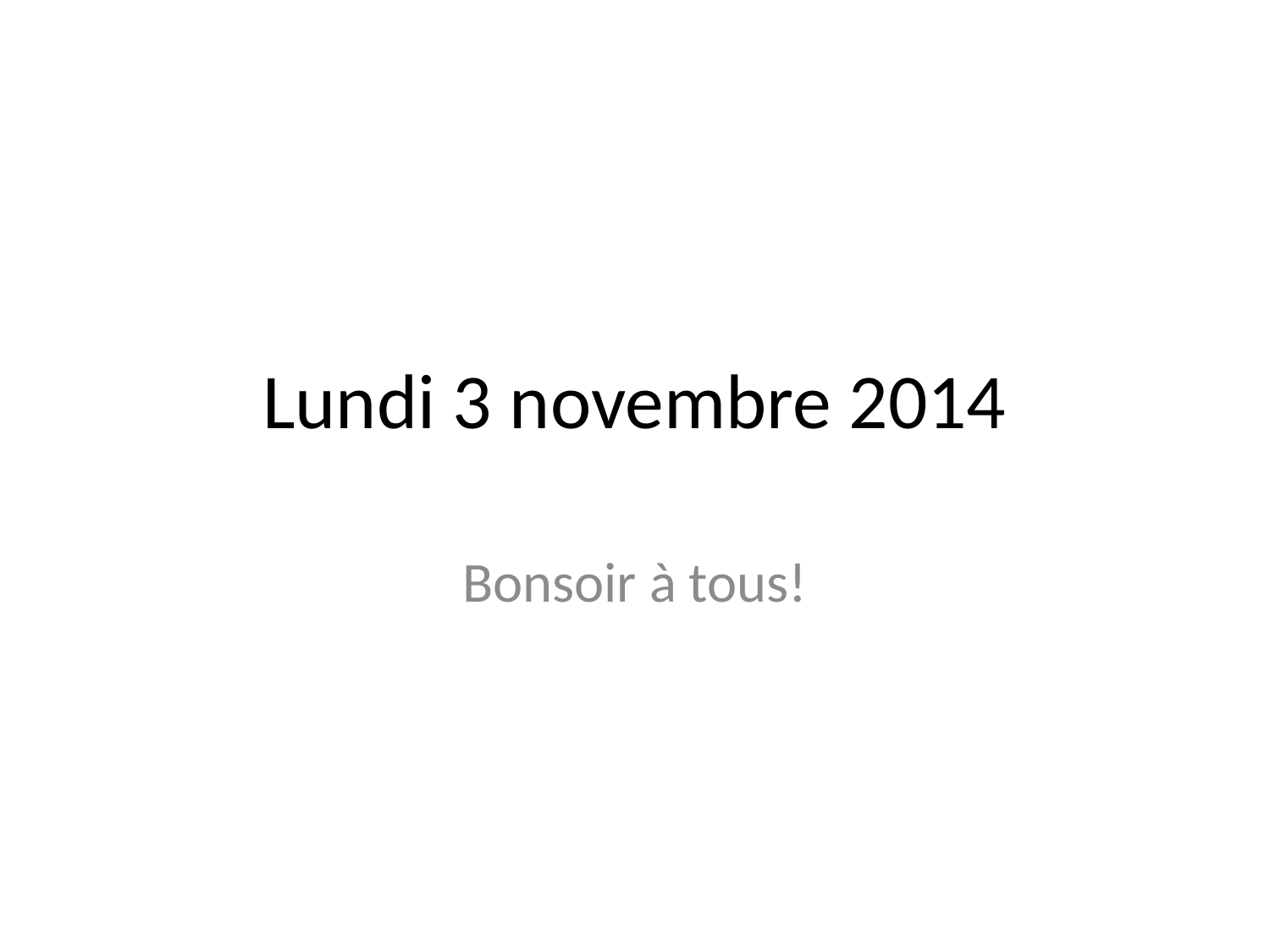

# Lundi 3 novembre 2014
Bonsoir à tous!